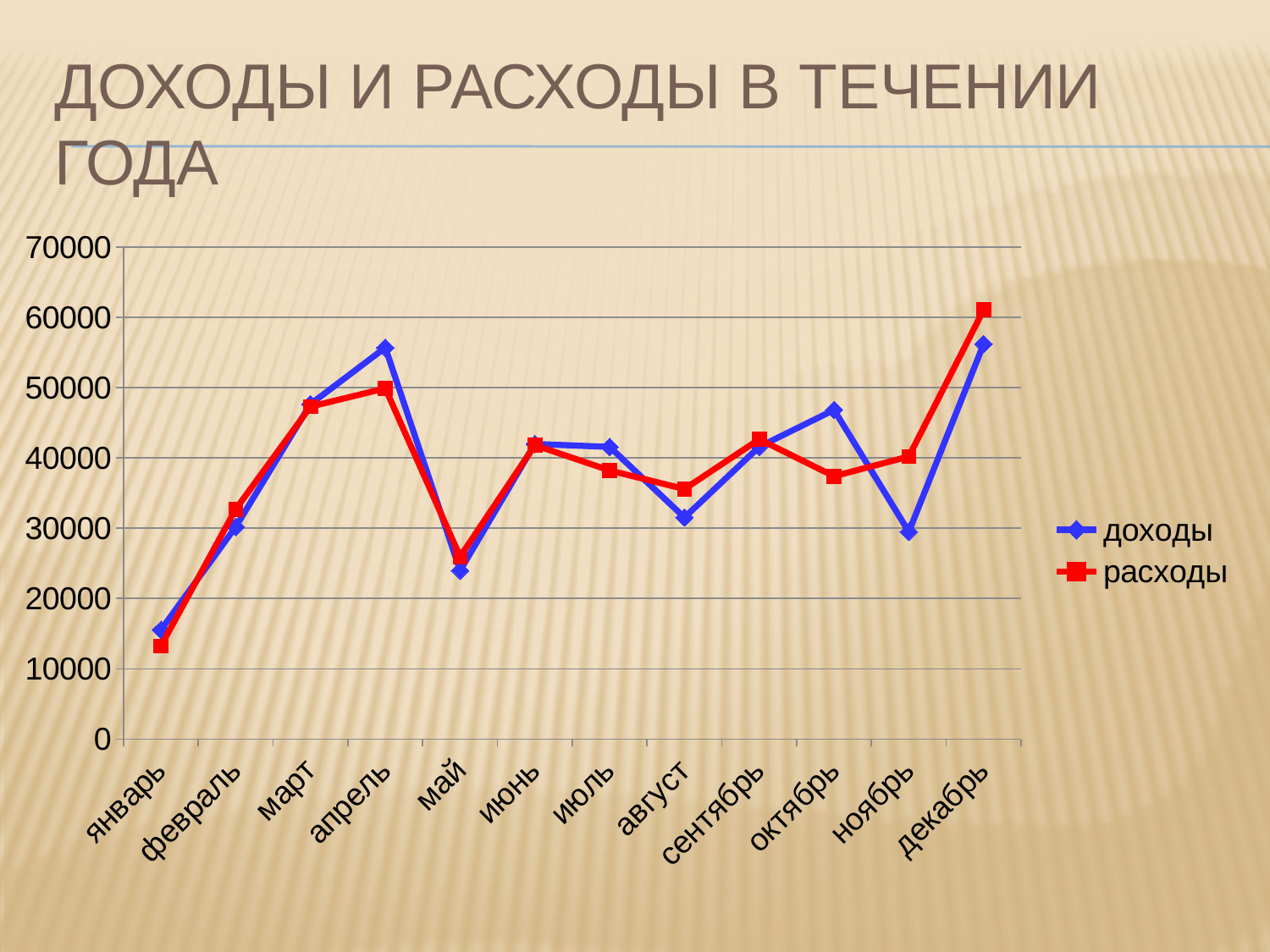

# Доходы и расходы в течении года

### Chart

| Category | доходы | расходы |
|---|---|---|
| январь | 15535.0 | 13256.8 |
| февраль | 30203.1 | 32712.3 |
| март | 47645.2 | 47295.4 |
| апрель | 55687.4 | 49895.4 |
| май | 23980.5 | 25956.799999999996 |
| июнь | 41984.1 | 41818.0 |
| июль | 41568.2 | 38216.8 |
| август | 31533.2 | 35576.8 |
| сентябрь | 41580.2 | 42655.6 |
| октябрь | 46822.7 | 37396.0 |
| ноябрь | 29503.0 | 40202.6 |
| декабрь | 56190.3 | 61049.9 |